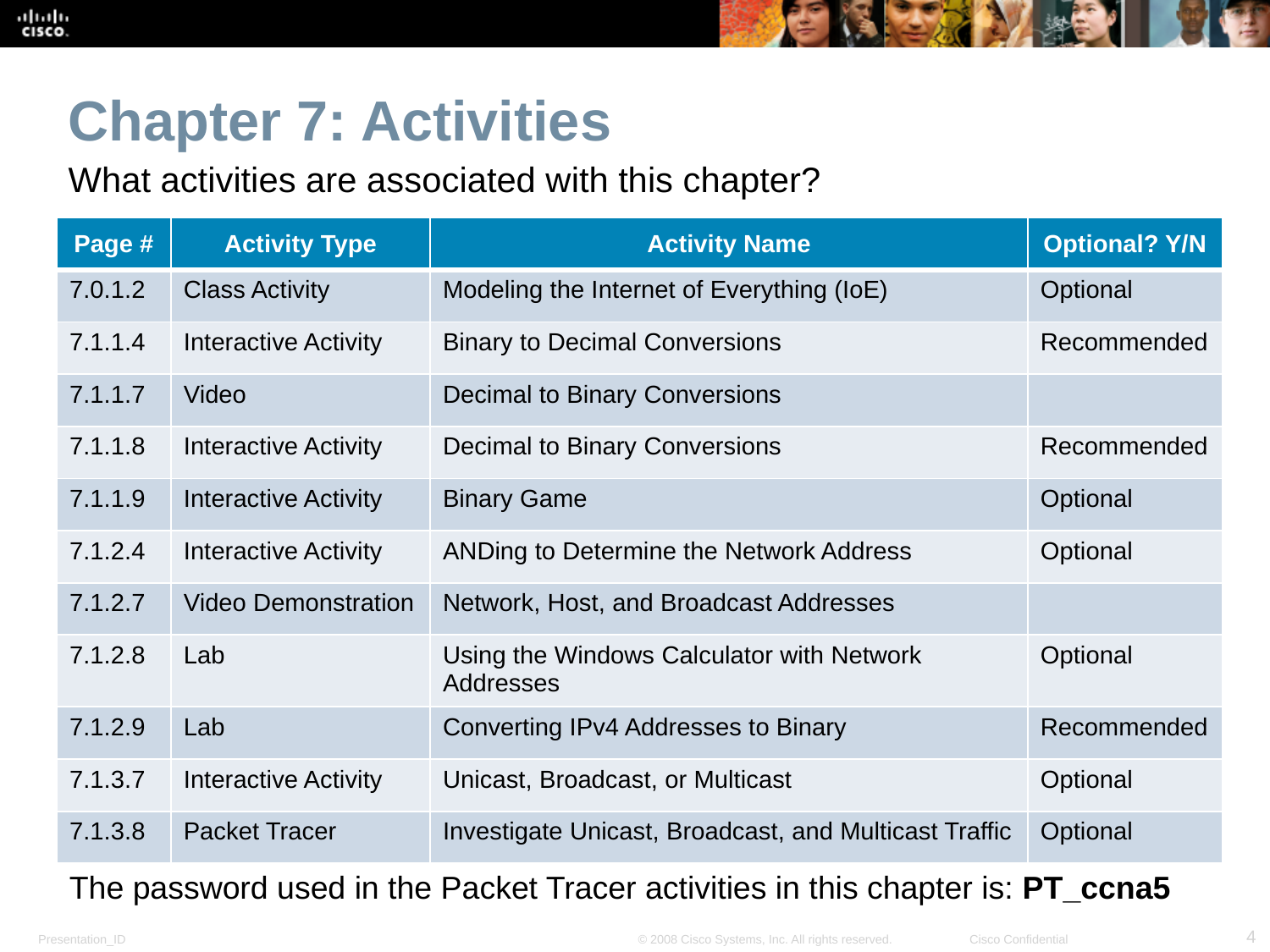

Chapter 7: Activities
What activities are associated with this chapter?

| Page # | Activity Type | Activity Name | Optional? Y/N |
| --- | --- | --- | --- |
| 7.0.1.2 | Class Activity | Modeling the Internet of Everything (IoE) | Optional |
| 7.1.1.4 | Interactive Activity | Binary to Decimal Conversions | Recommended |
| 7.1.1.7 | Video | Decimal to Binary Conversions |  |
| 7.1.1.8 | Interactive Activity | Decimal to Binary Conversions | Recommended |
| 7.1.1.9 | Interactive Activity | Binary Game | Optional |
| 7.1.2.4 | Interactive Activity | ANDing to Determine the Network Address | Optional |
| 7.1.2.7 | Video Demonstration | Network, Host, and Broadcast Addresses |  |
| 7.1.2.8 | Lab | Using the Windows Calculator with Network Addresses | Optional |
| 7.1.2.9 | Lab | Converting IPv4 Addresses to Binary | Recommended |
| 7.1.3.7 | Interactive Activity | Unicast, Broadcast, or Multicast | Optional |
| 7.1.3.8 | Packet Tracer | Investigate Unicast, Broadcast, and Multicast Traffic | Optional |
The password used in the Packet Tracer activities in this chapter is: PT_ccna5